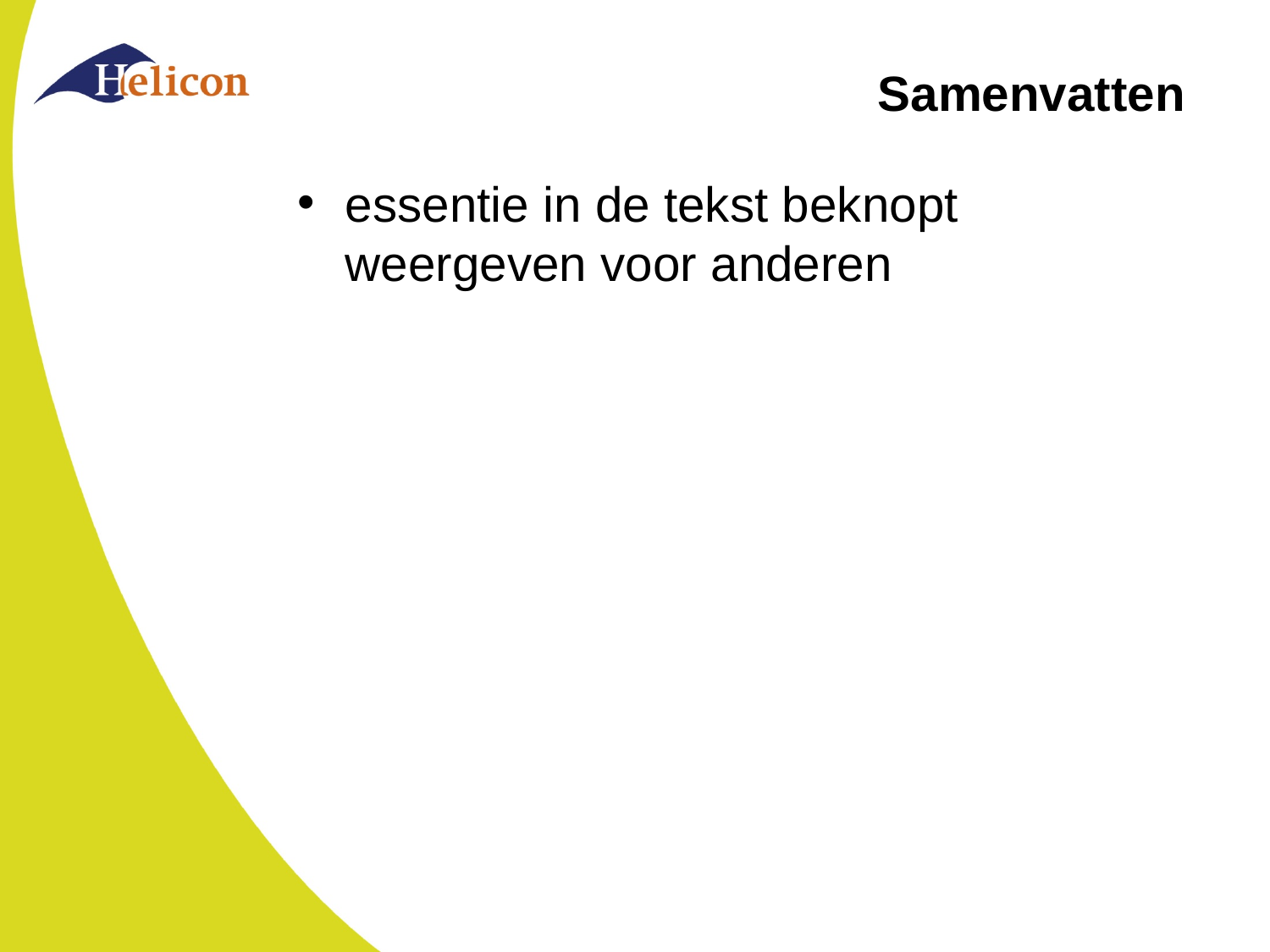

# Samenvatten
essentie in de tekst beknopt weergeven voor anderen